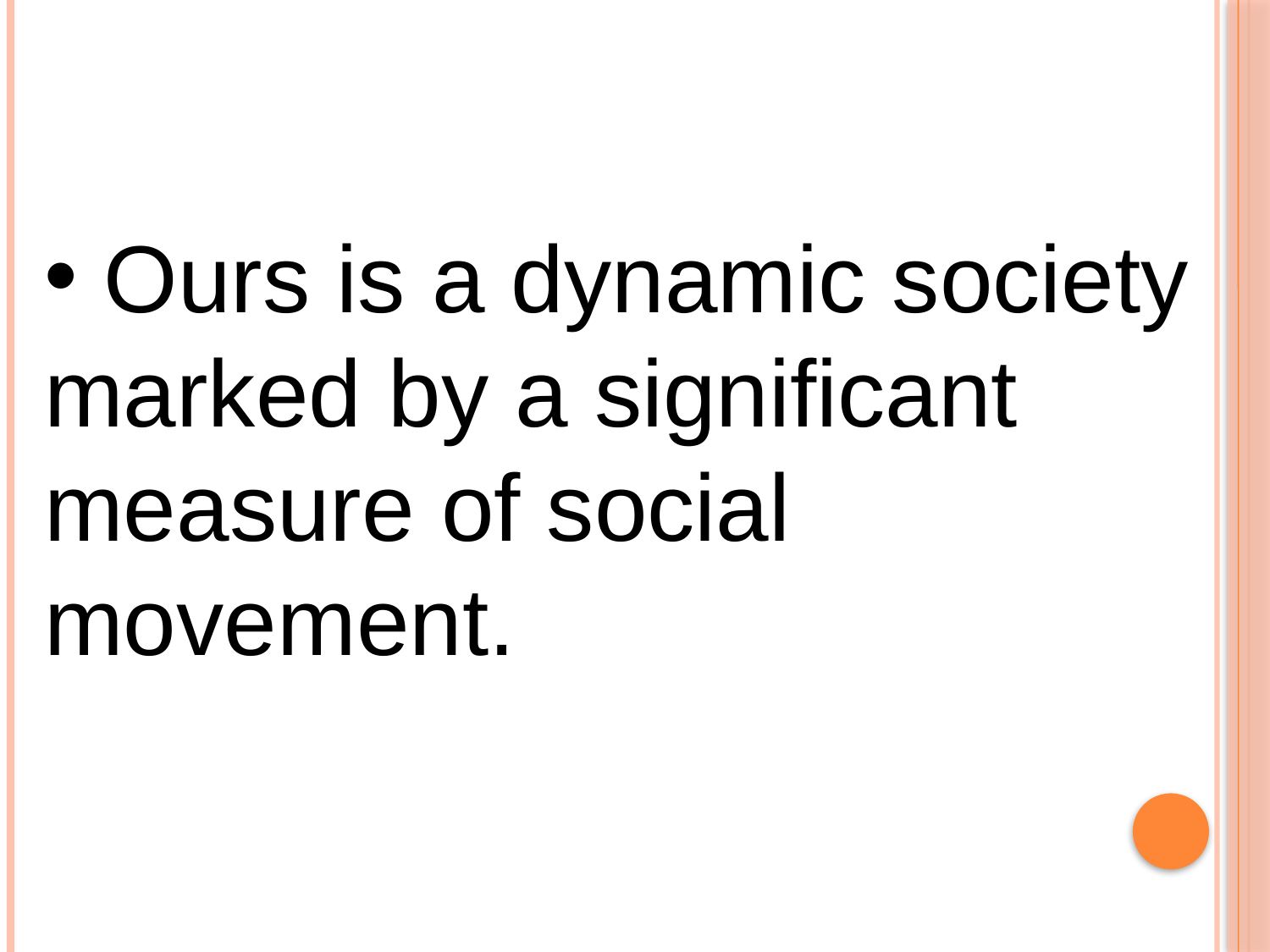

Ours is a dynamic society marked by a significant measure of social movement.